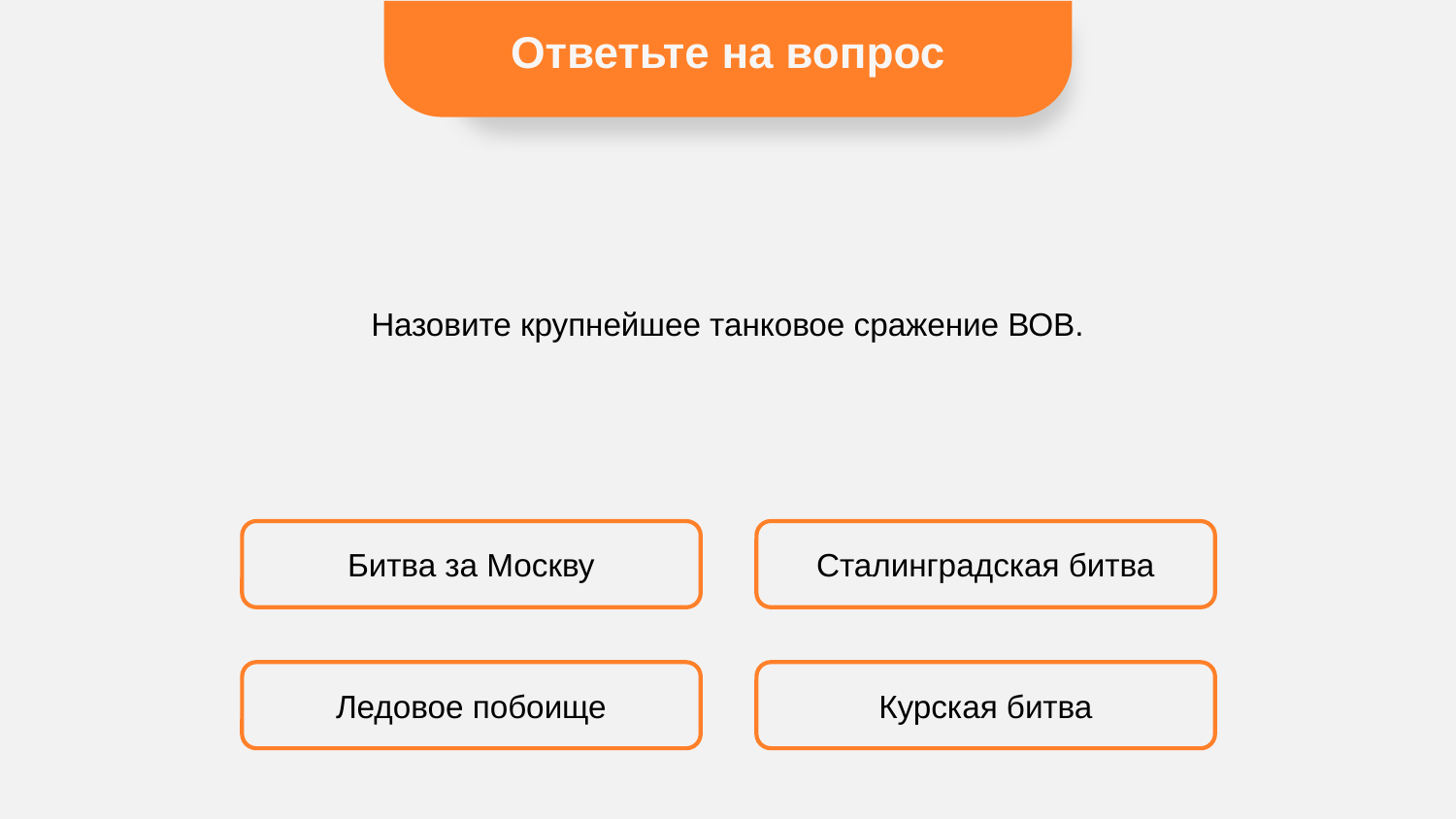

Ответьте на вопрос
Назовите крупнейшее танковое сражение ВОВ.
Битва за Москву
Сталинградская битва
Ледовое побоище
Курская битва